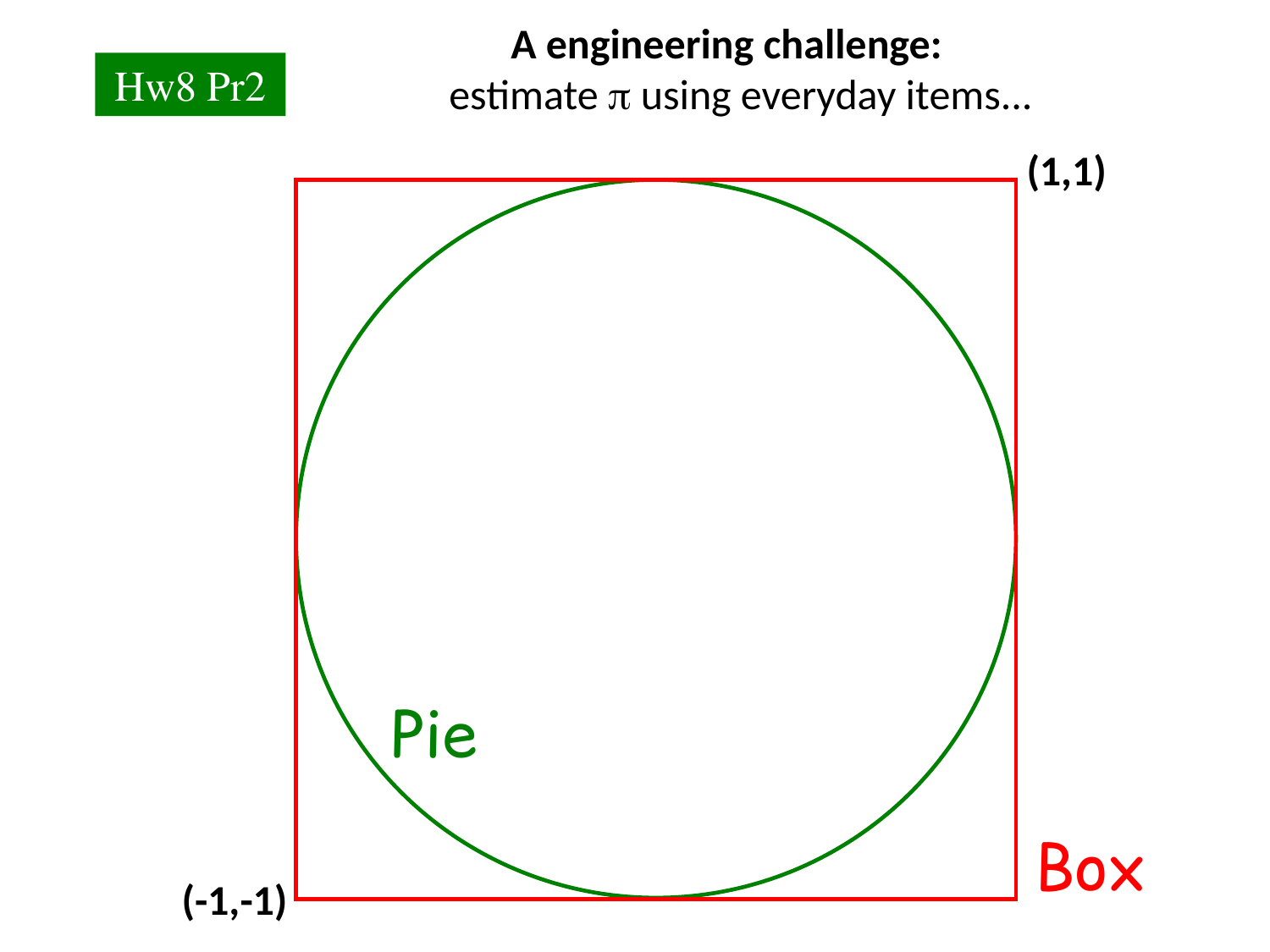

A engineering challenge:    estimate π using everyday items...
Hw8 Pr2
(1,1)

Pie
Box
(-1,-1)